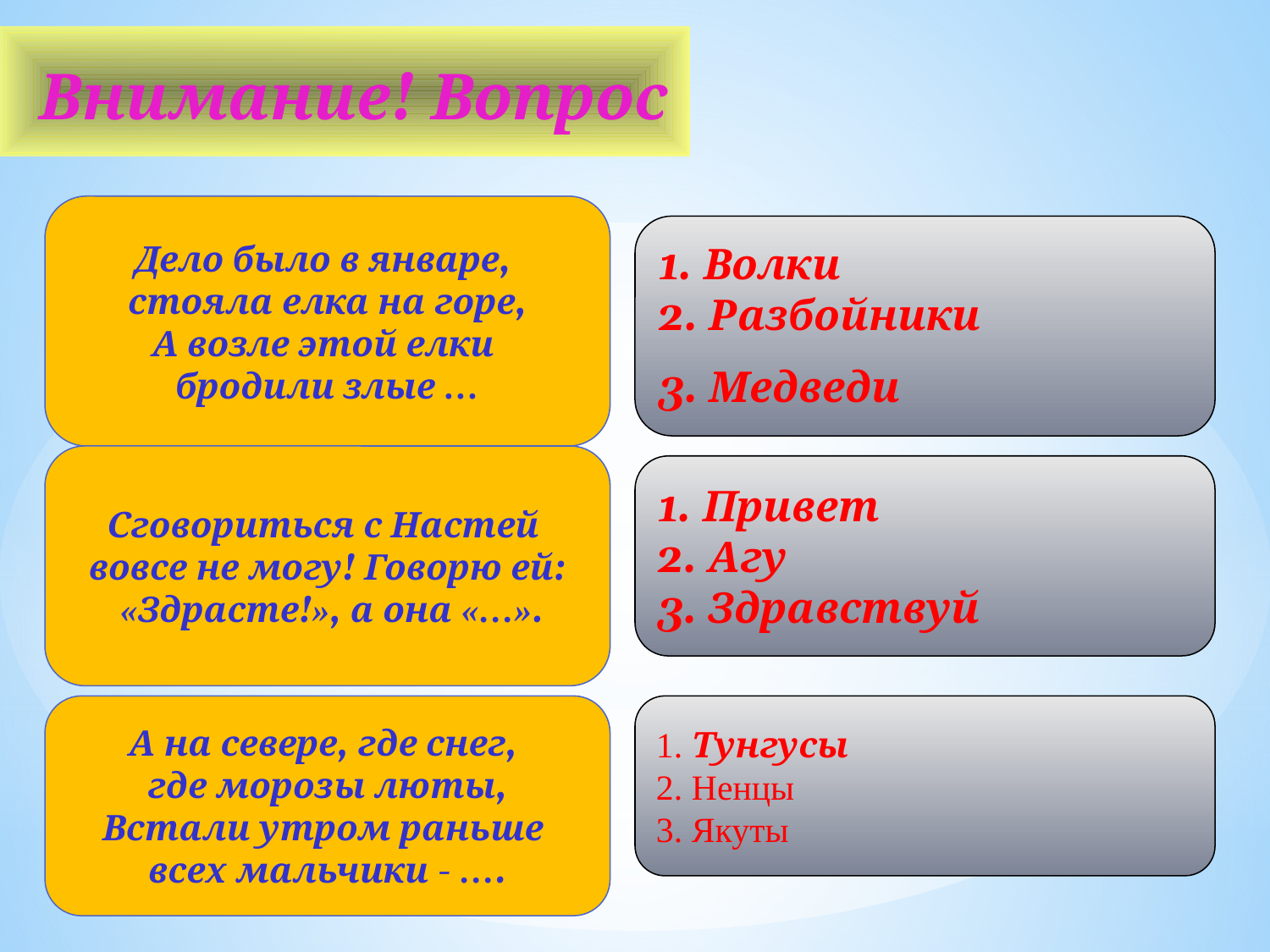

Внимание! Вопрос
Дело было в январе,
стояла елка на горе,
А возле этой елки
бродили злые …
1. Волки
2. Разбойники
3. Медведи
Сговориться с Настей
вовсе не могу! Говорю ей:
 «Здрасте!», а она «…».
1. Привет
2. Агу
3. Здравствуй
А на севере, где снег,
где морозы люты,
Встали утром раньше
всех мальчики - ….
1. Тунгусы
2. Ненцы
3. Якуты